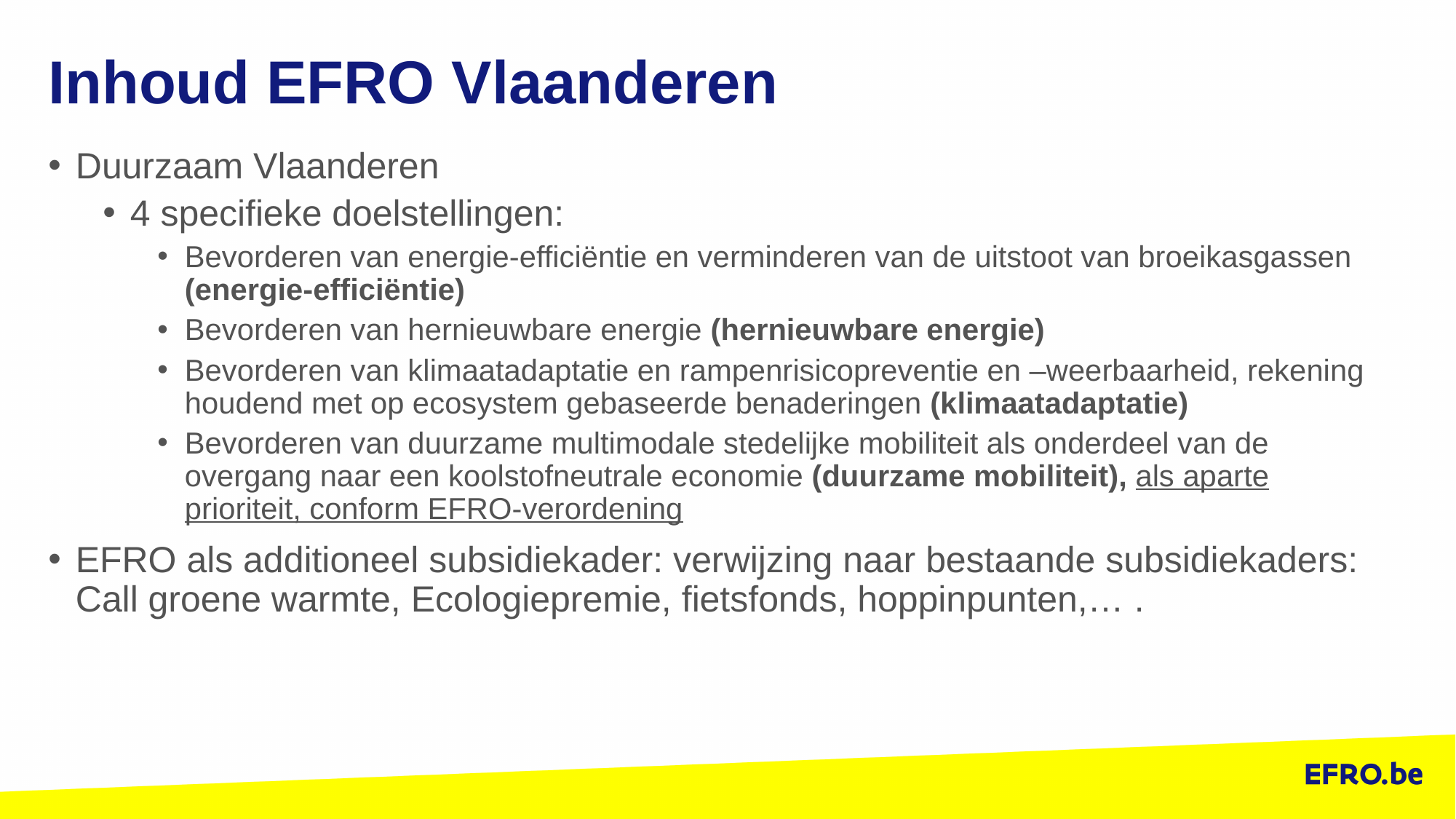

# Inhoud EFRO Vlaanderen
Duurzaam Vlaanderen
4 specifieke doelstellingen:
Bevorderen van energie-efficiëntie en verminderen van de uitstoot van broeikasgassen (energie-efficiëntie)
Bevorderen van hernieuwbare energie (hernieuwbare energie)
Bevorderen van klimaatadaptatie en rampenrisicopreventie en –weerbaarheid, rekening houdend met op ecosystem gebaseerde benaderingen (klimaatadaptatie)
Bevorderen van duurzame multimodale stedelijke mobiliteit als onderdeel van de overgang naar een koolstofneutrale economie (duurzame mobiliteit), als aparte prioriteit, conform EFRO-verordening
EFRO als additioneel subsidiekader: verwijzing naar bestaande subsidiekaders: Call groene warmte, Ecologiepremie, fietsfonds, hoppinpunten,… .